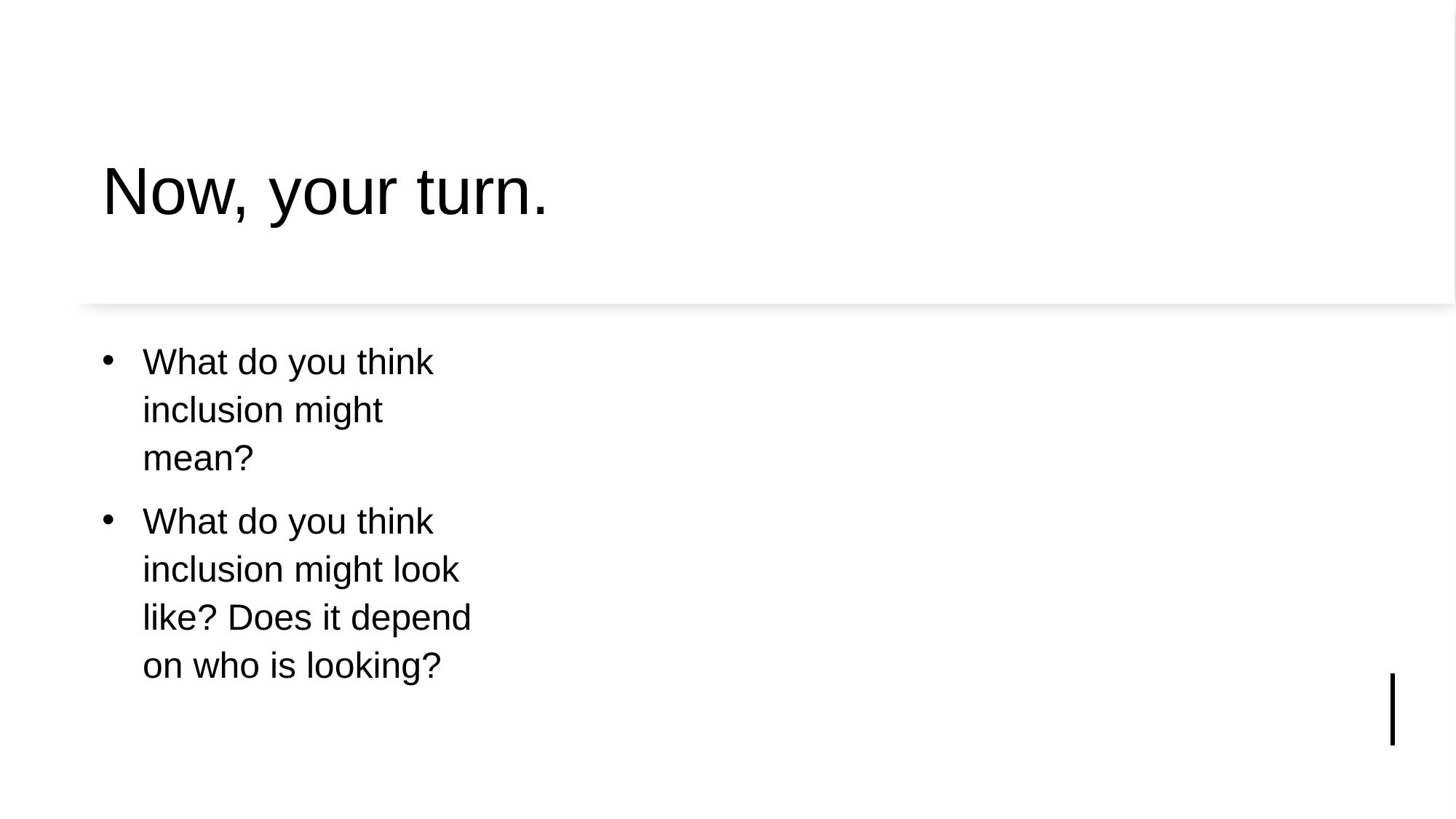

# Now, your turn.
What do you think inclusion might mean?
What do you think inclusion might look like? Does it depend on who is looking?